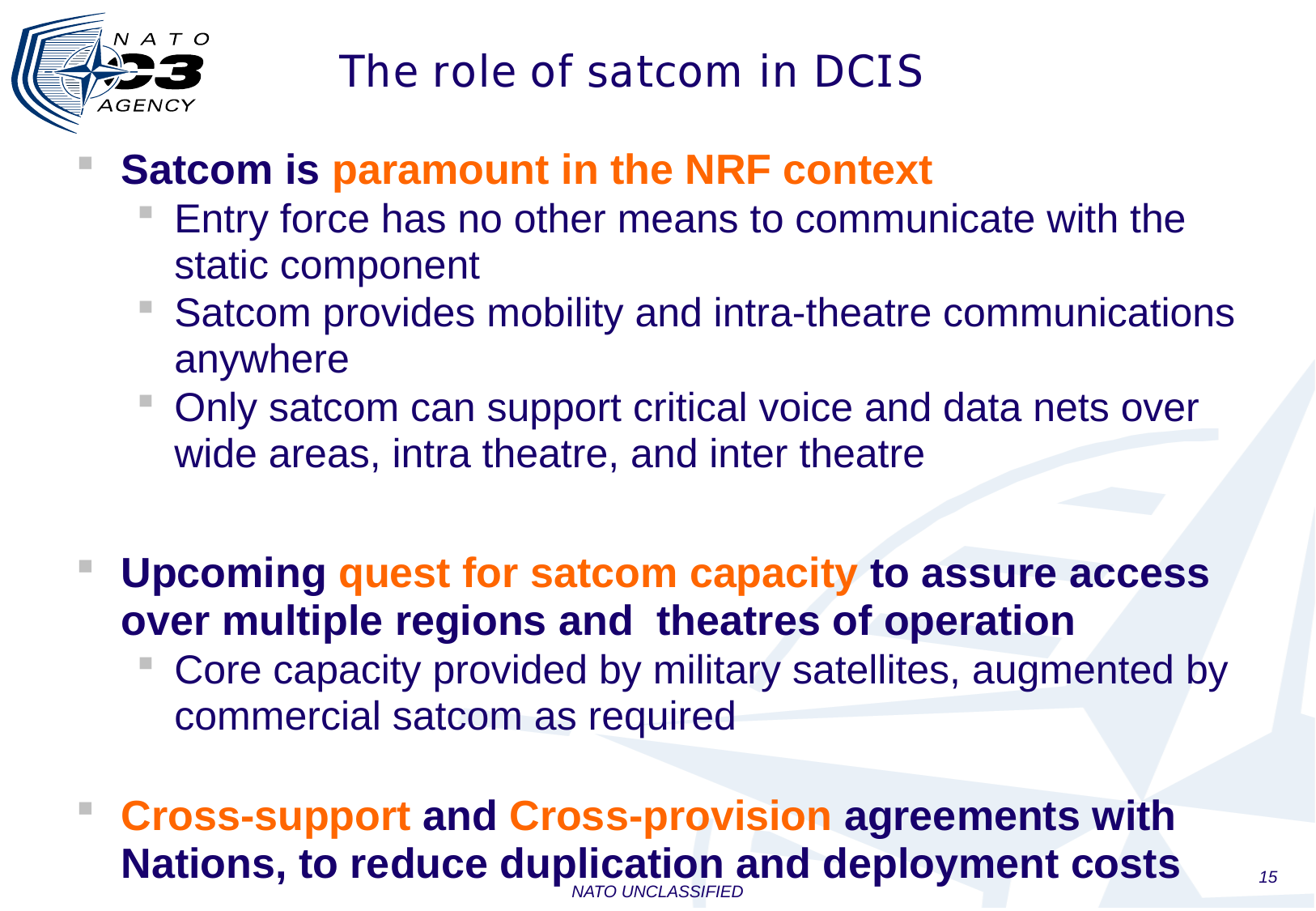

# The role of satcom in DCIS
Satcom is paramount in the NRF context
Entry force has no other means to communicate with the static component
Satcom provides mobility and intra-theatre communications anywhere
Only satcom can support critical voice and data nets over wide areas, intra theatre, and inter theatre

Upcoming quest for satcom capacity to assure access over multiple regions and  theatres of operation
Core capacity provided by military satellites, augmented by commercial satcom as required

Cross-support and Cross-provision agreements with Nations, to reduce duplication and deployment costs
15
NATO UNCLASSIFIED